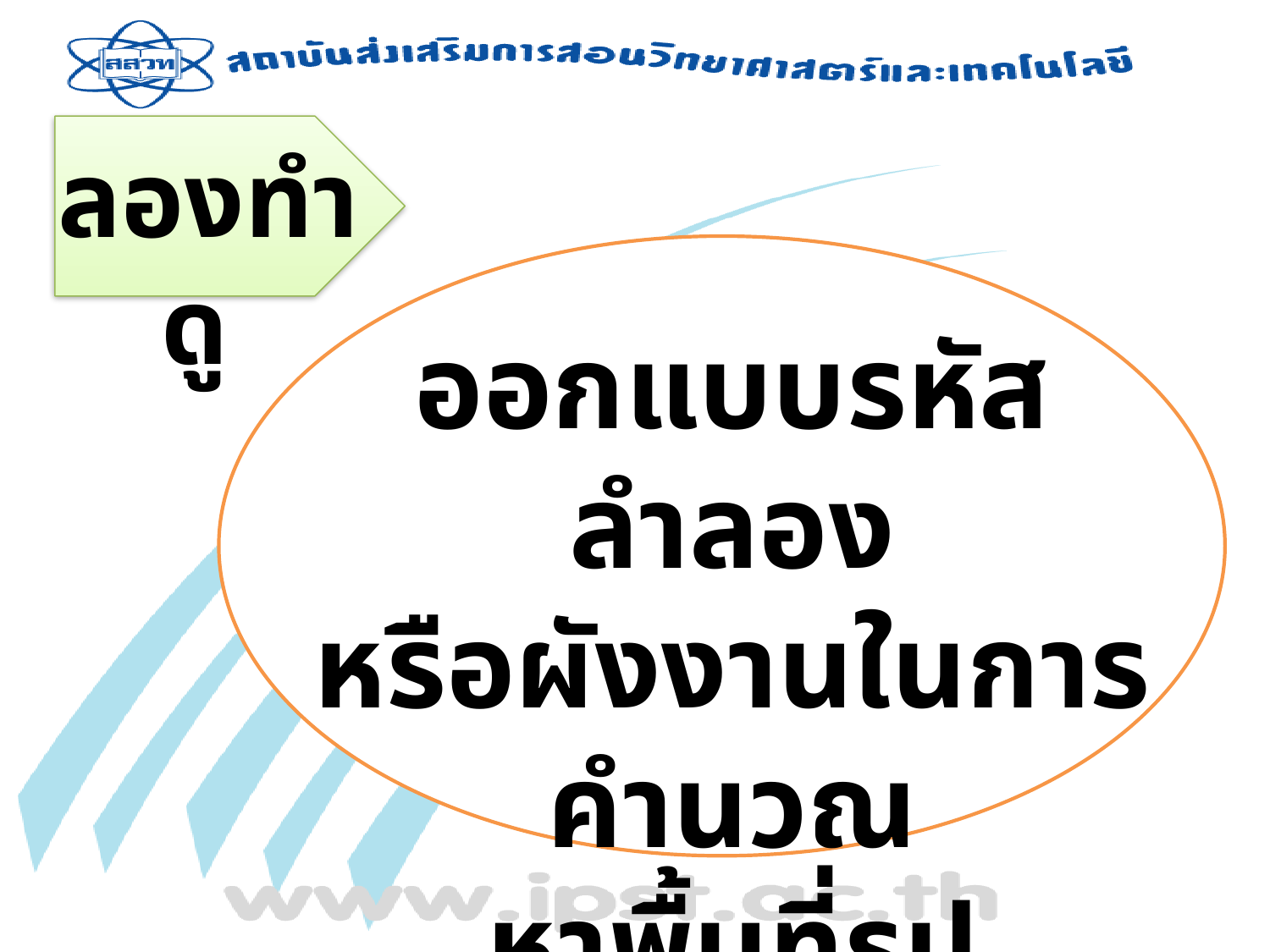

ลองทำดู

ออกแบบรหัสลำลอง
หรือผังงานในการคำนวณ
หาพื้นที่รูปสามเหลี่ยม